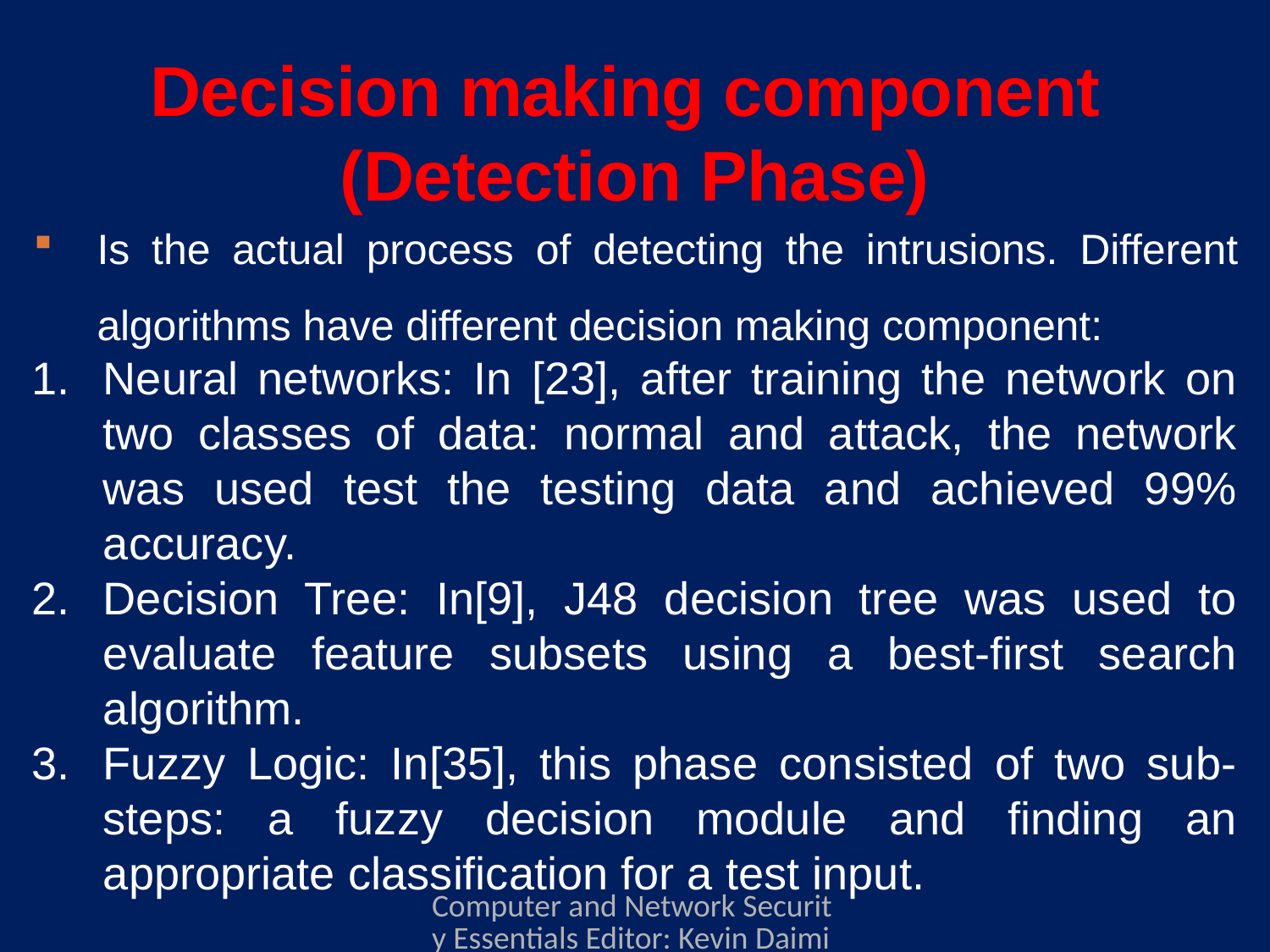

# Decision making component (Detection Phase)
Is the actual process of detecting the intrusions. Different algorithms have different decision making component:
Neural networks: In [23], after training the network on two classes of data: normal and attack, the network was used test the testing data and achieved 99% accuracy.
Decision Tree: In[9], J48 decision tree was used to evaluate feature subsets using a best-first search algorithm.
Fuzzy Logic: In[35], this phase consisted of two sub-steps: a fuzzy decision module and finding an appropriate classification for a test input.
Computer and Network Security Essentials Editor: Kevin Daimi Associate Editors: Guillermo Francia, Levent Ertaul, Luis H. Encinas, Eman El-Sheikh Published by Springer